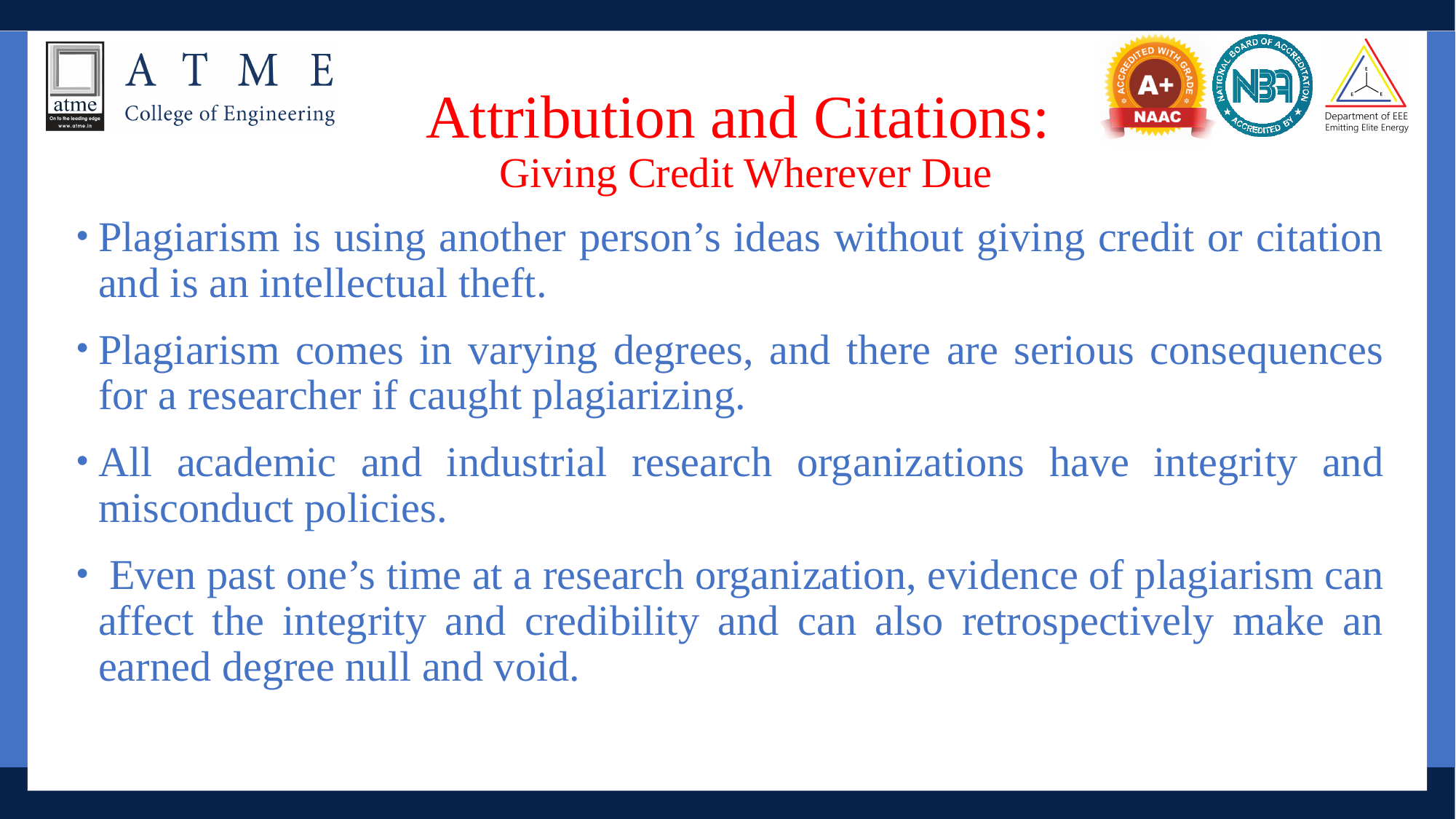

# Attribution and Citations: Giving Credit Wherever Due
Plagiarism is using another person’s ideas without giving credit or citation and is an intellectual theft.
Plagiarism comes in varying degrees, and there are serious consequences for a researcher if caught plagiarizing.
All academic and industrial research organizations have integrity and misconduct policies.
 Even past one’s time at a research organization, evidence of plagiarism can affect the integrity and credibility and can also retrospectively make an earned degree null and void.